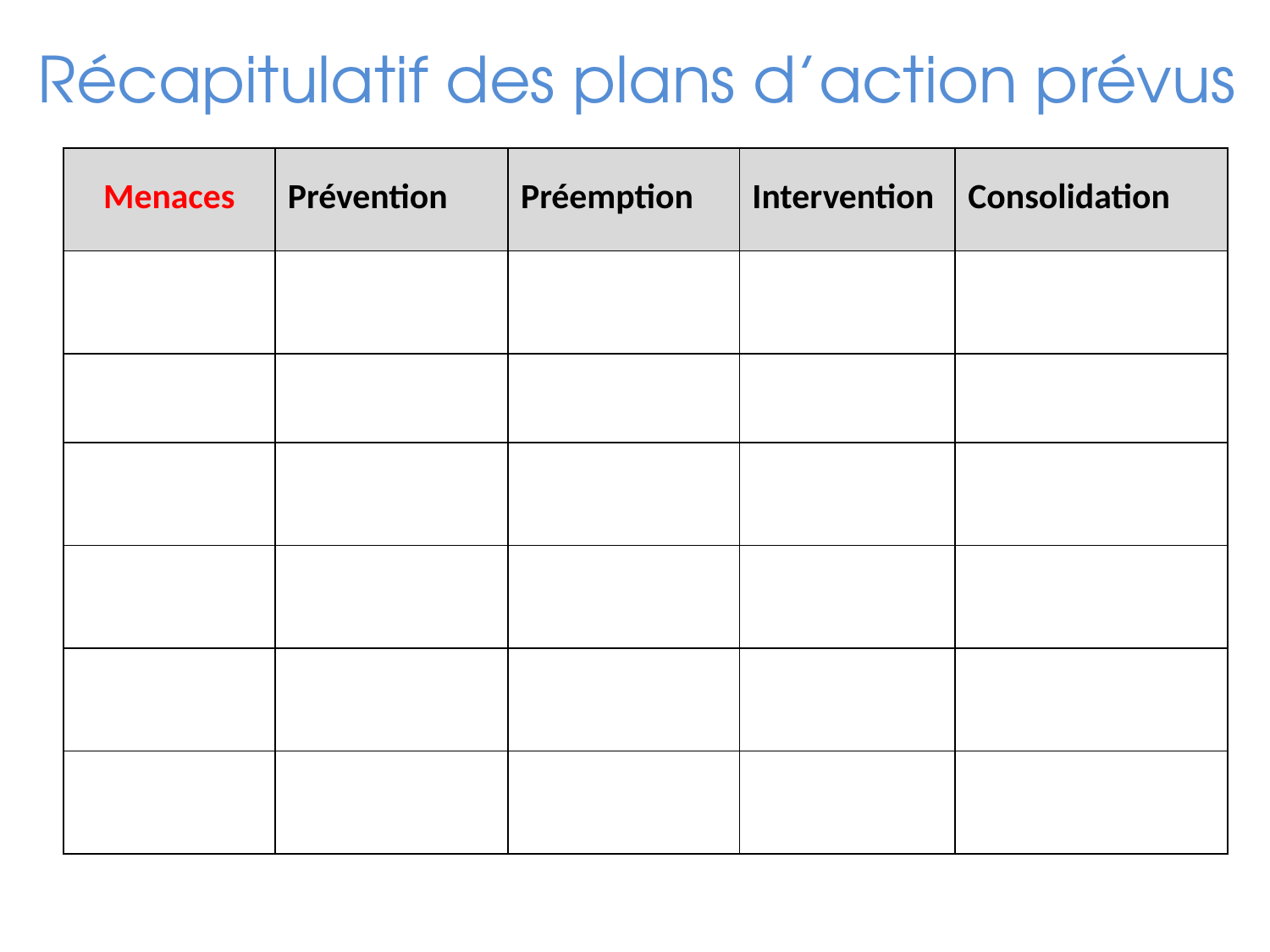

# Récapitulatif des plans d’action prévus
| Menaces | Prévention | Préemption | Intervention | Consolidation |
| --- | --- | --- | --- | --- |
|  |  |  |  |  |
|  |  |  |  |  |
|  |  |  |  |  |
|  |  |  |  |  |
|  |  |  |  |  |
|  |  |  |  |  |